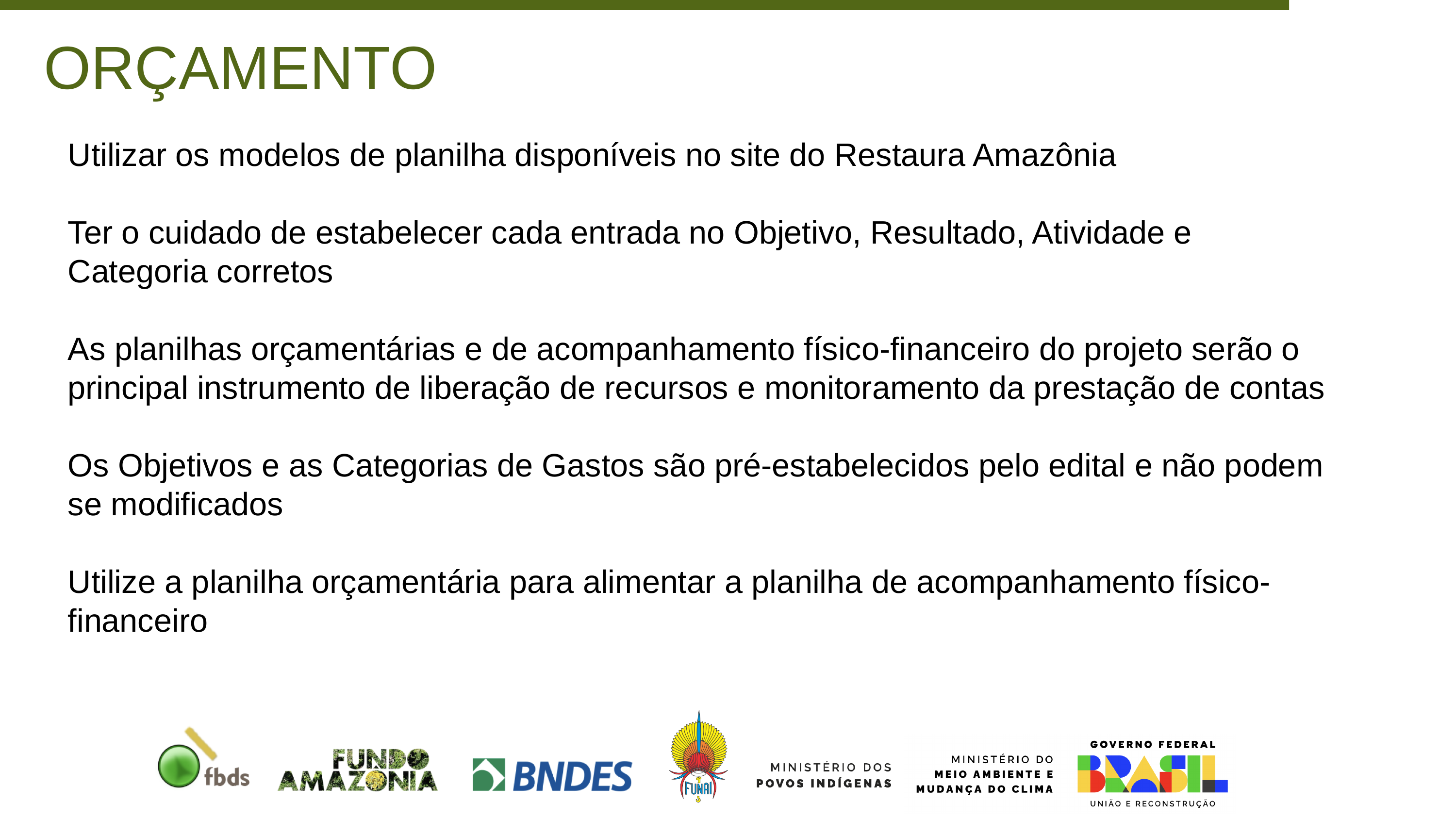

ORÇAMENTO
Utilizar os modelos de planilha disponíveis no site do Restaura Amazônia

Ter o cuidado de estabelecer cada entrada no Objetivo, Resultado, Atividade e Categoria corretos

As planilhas orçamentárias e de acompanhamento físico-financeiro do projeto serão o principal instrumento de liberação de recursos e monitoramento da prestação de contas

Os Objetivos e as Categorias de Gastos são pré-estabelecidos pelo edital e não podem se modificados

Utilize a planilha orçamentária para alimentar a planilha de acompanhamento físico-financeiro